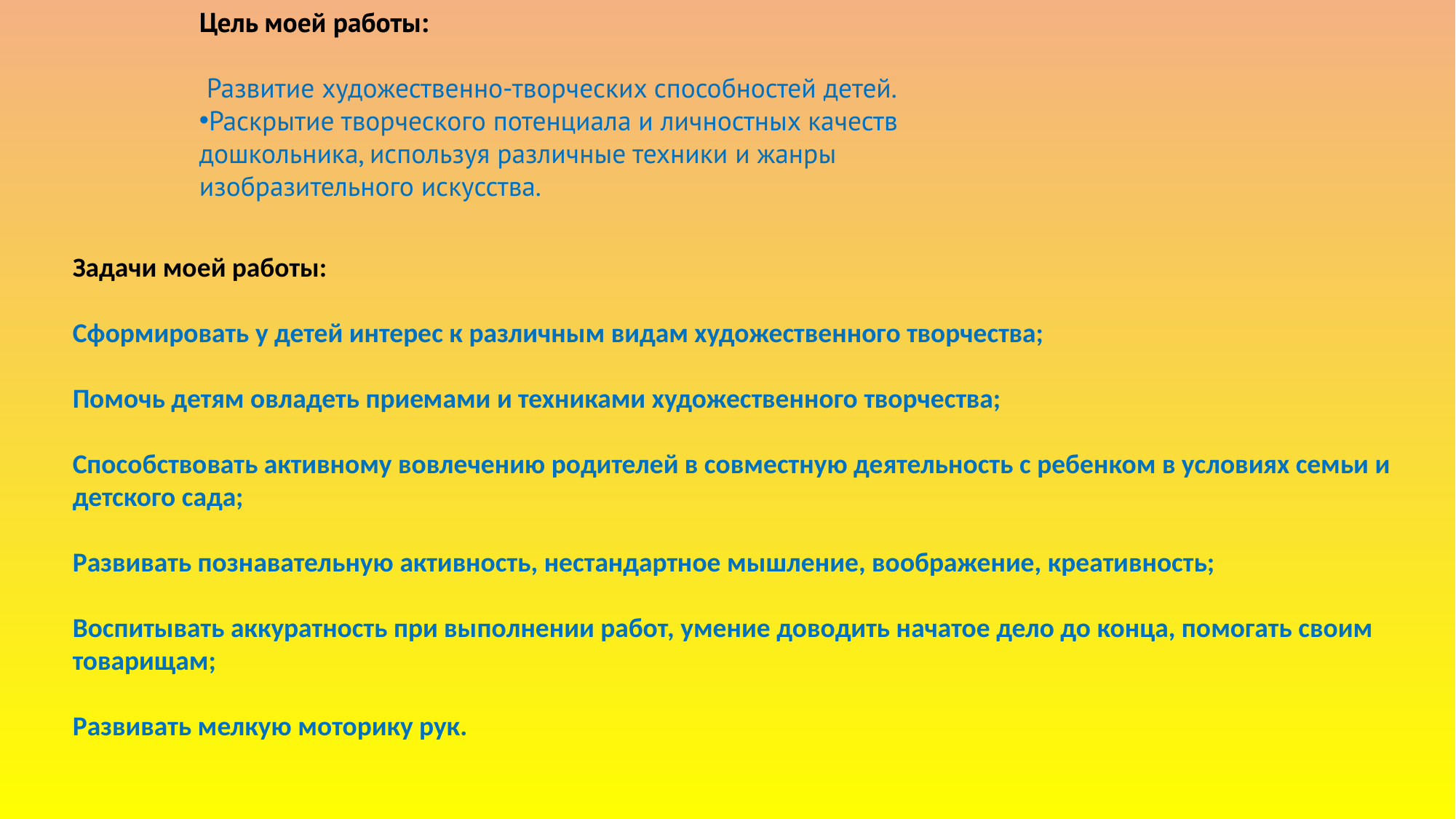

Цель моей работы:

 Развитие художественно-творческих способностей детей.
Раскрытие творческого потенциала и личностных качеств дошкольника, используя различные техники и жанры изобразительного искусства.

Задачи моей работы:

Сформировать у детей интерес к различным видам художественного творчества;

Помочь детям овладеть приемами и техниками художественного творчества;

Способствовать активному вовлечению родителей в совместную деятельность с ребенком в условиях семьи и детского сада;

Развивать познавательную активность, нестандартное мышление, воображение, креативность;

Воспитывать аккуратность при выполнении работ, умение доводить начатое дело до конца, помогать своим товарищам;

Развивать мелкую моторику рук.